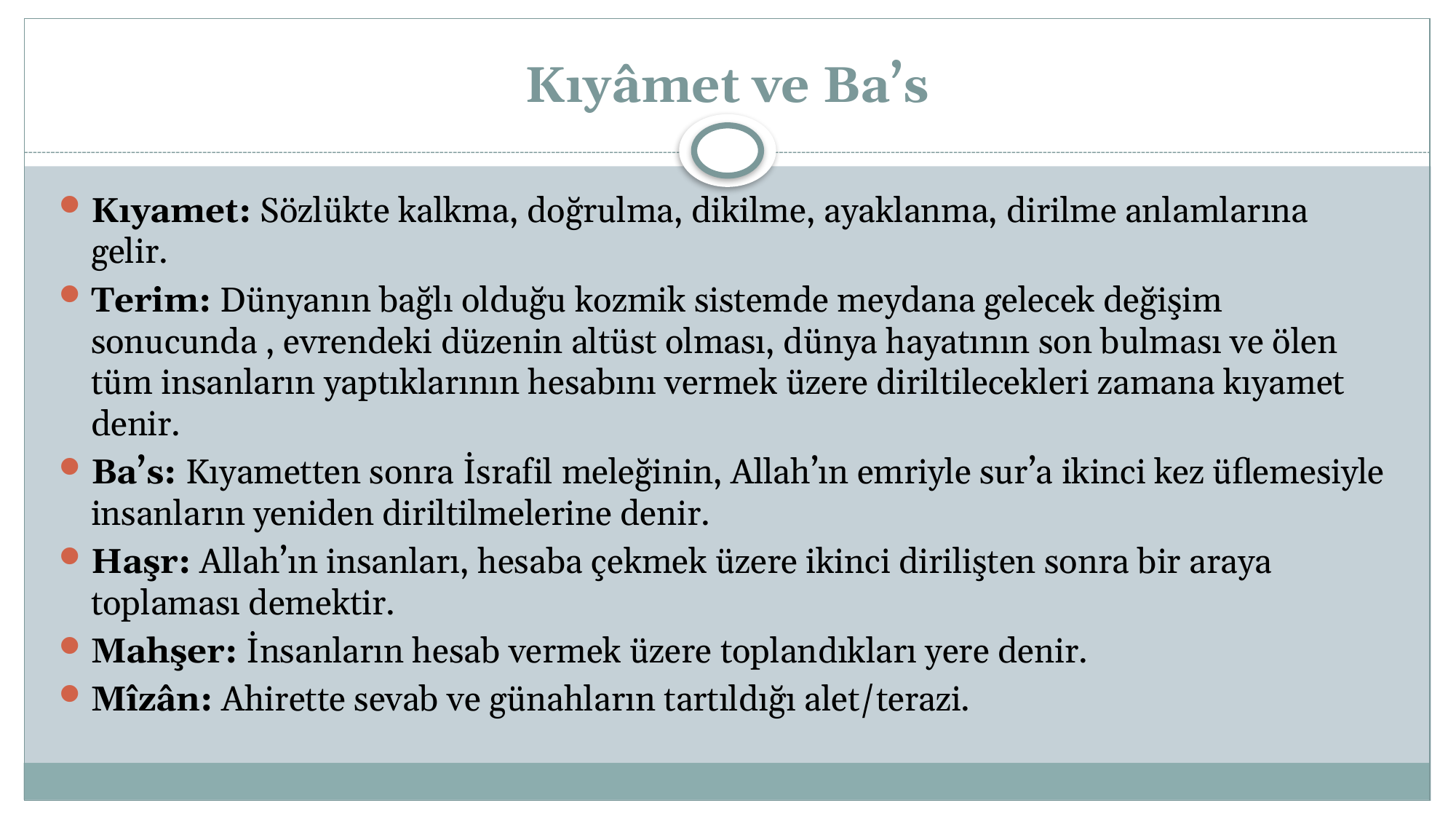

# Kıyâmet ve Ba’s
Kıyamet: Sözlükte kalkma, doğrulma, dikilme, ayaklanma, dirilme anlamlarına gelir.
Terim: Dünyanın bağlı olduğu kozmik sistemde meydana gelecek değişim sonucunda , evrendeki düzenin altüst olması, dünya hayatının son bulması ve ölen tüm insanların yaptıklarının hesabını vermek üzere diriltilecekleri zamana kıyamet denir.
Ba’s: Kıyametten sonra İsrafil meleğinin, Allah’ın emriyle sur’a ikinci kez üflemesiyle insanların yeniden diriltilmelerine denir.
Haşr: Allah’ın insanları, hesaba çekmek üzere ikinci dirilişten sonra bir araya toplaması demektir.
Mahşer: İnsanların hesab vermek üzere toplandıkları yere denir.
Mîzân: Ahirette sevab ve günahların tartıldığı alet/terazi.